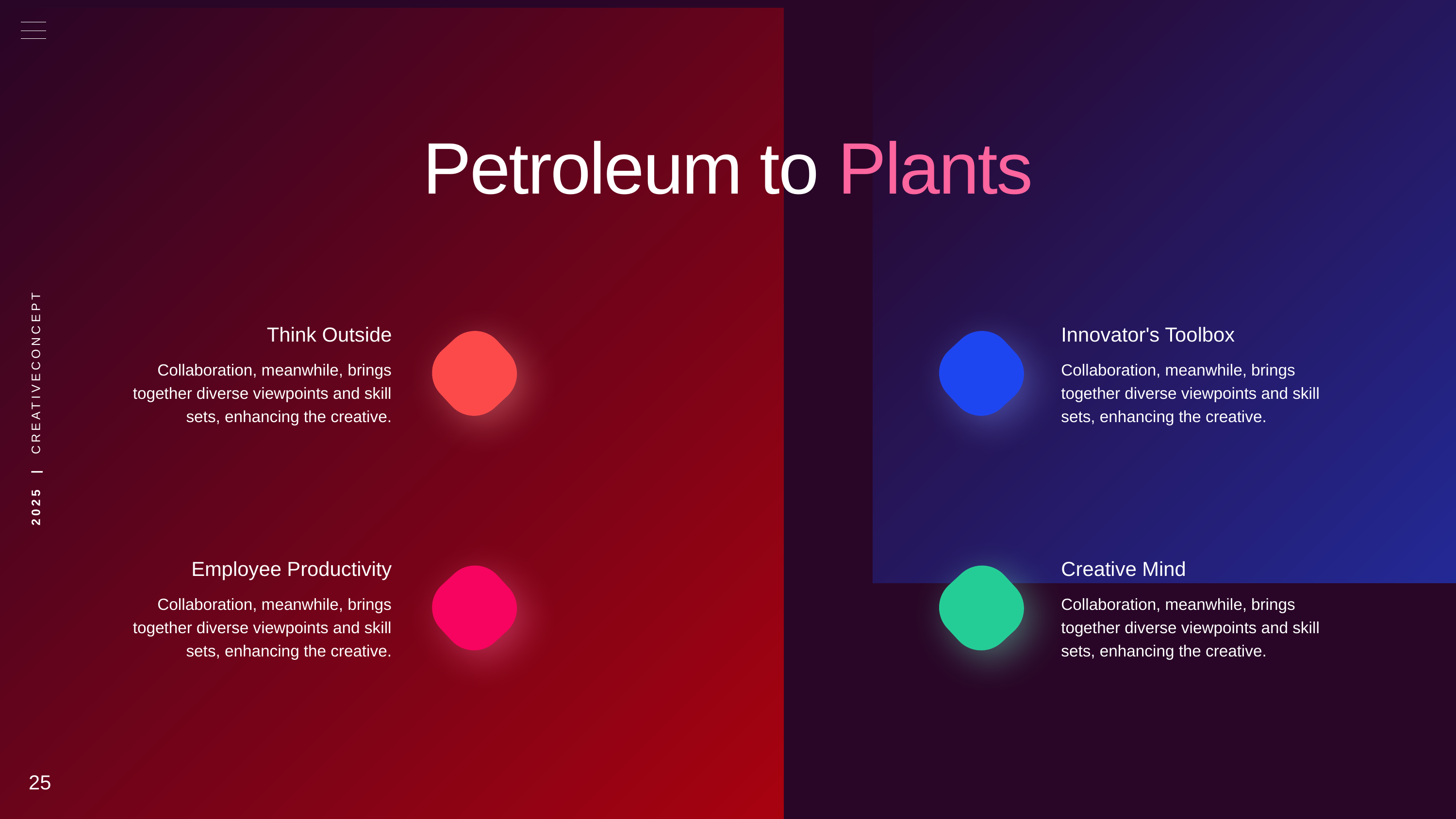

Petroleum to Plants

Think Outside
Innovator's Toolbox

Collaboration, meanwhile, brings together diverse viewpoints and skill sets, enhancing the creative.
Collaboration, meanwhile, brings together diverse viewpoints and skill sets, enhancing the creative.

Employee Productivity
Creative Mind

Collaboration, meanwhile, brings together diverse viewpoints and skill sets, enhancing the creative.
Collaboration, meanwhile, brings together diverse viewpoints and skill sets, enhancing the creative.